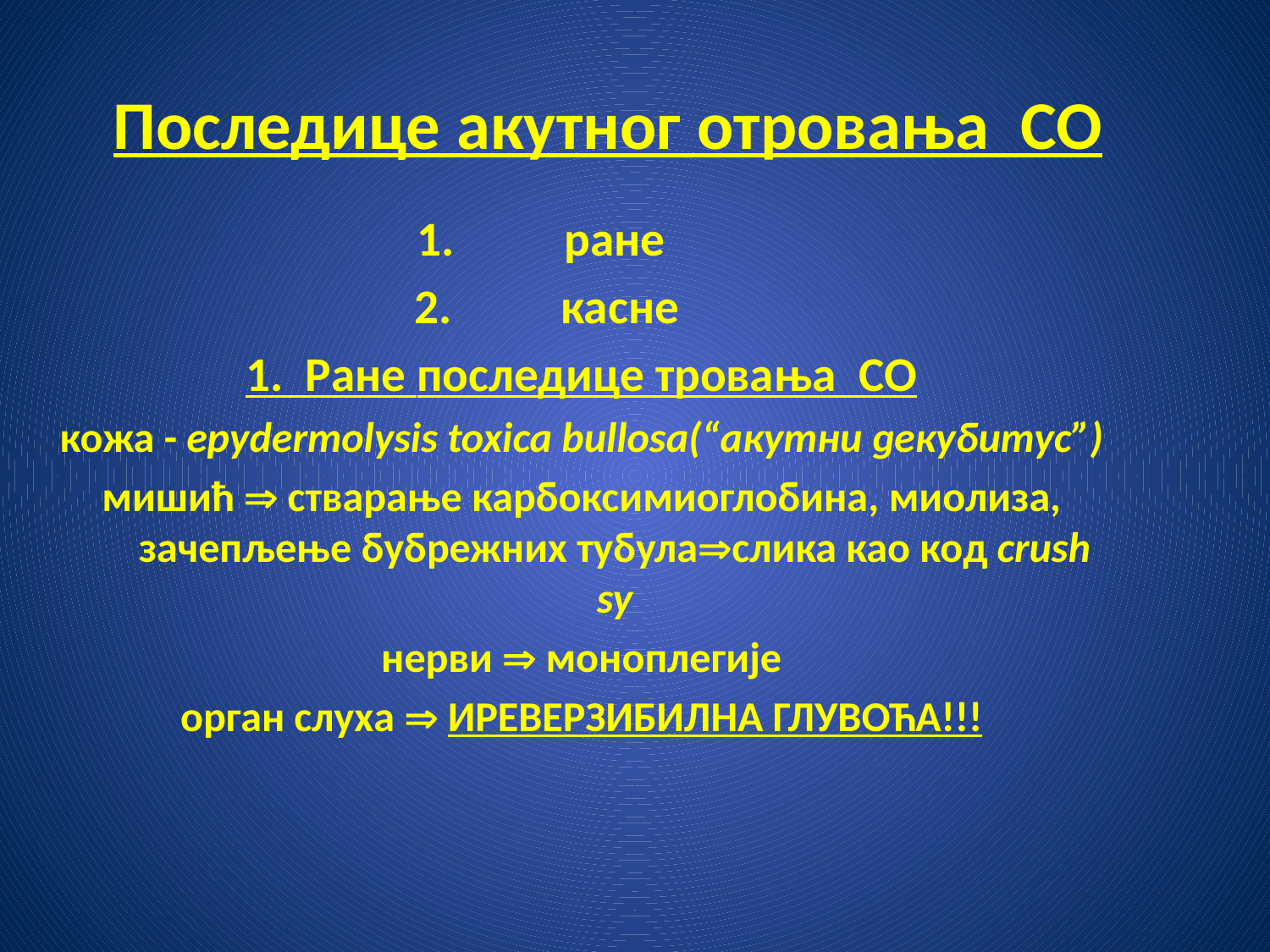

# Последице акутног отровања  CО
 ране
 касне
1.  Ране последице тровања  CО
кожа - epydermolysis toxica bullosa(“акутни декубитус”)
мишић ⇒ стварање карбоксимиоглобина, миолиза, зачепљење бубрежних тубула⇒слика као код crush sy
нерви ⇒ моноплегије
орган слуха ⇒ ИРЕВЕРЗИБИЛНА ГЛУВОЋА!!!